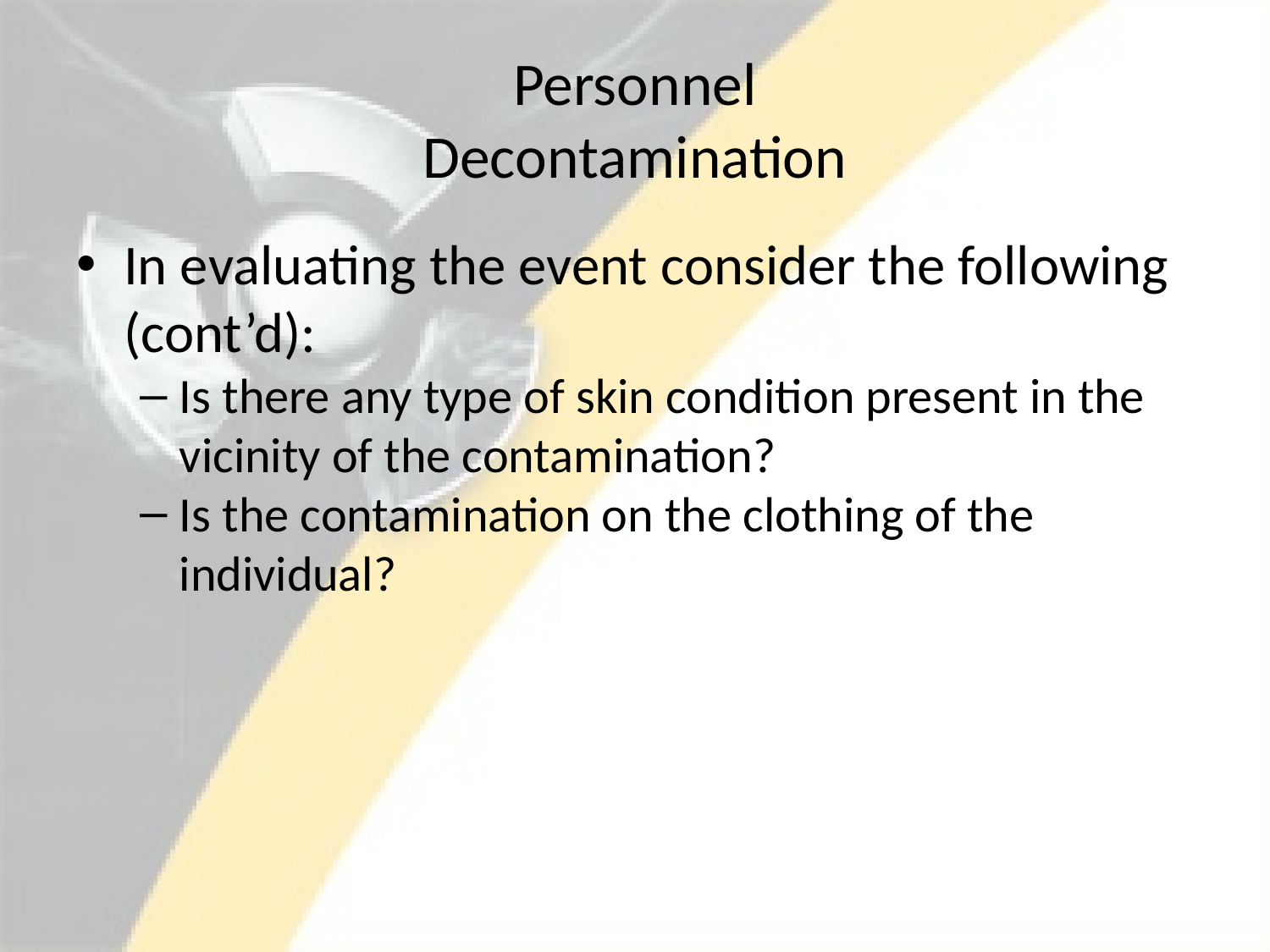

# Personnel Decontamination
In evaluating the event consider the following (cont’d):
Is there any type of skin condition present in the vicinity of the contamination?
Is the contamination on the clothing of the individual?